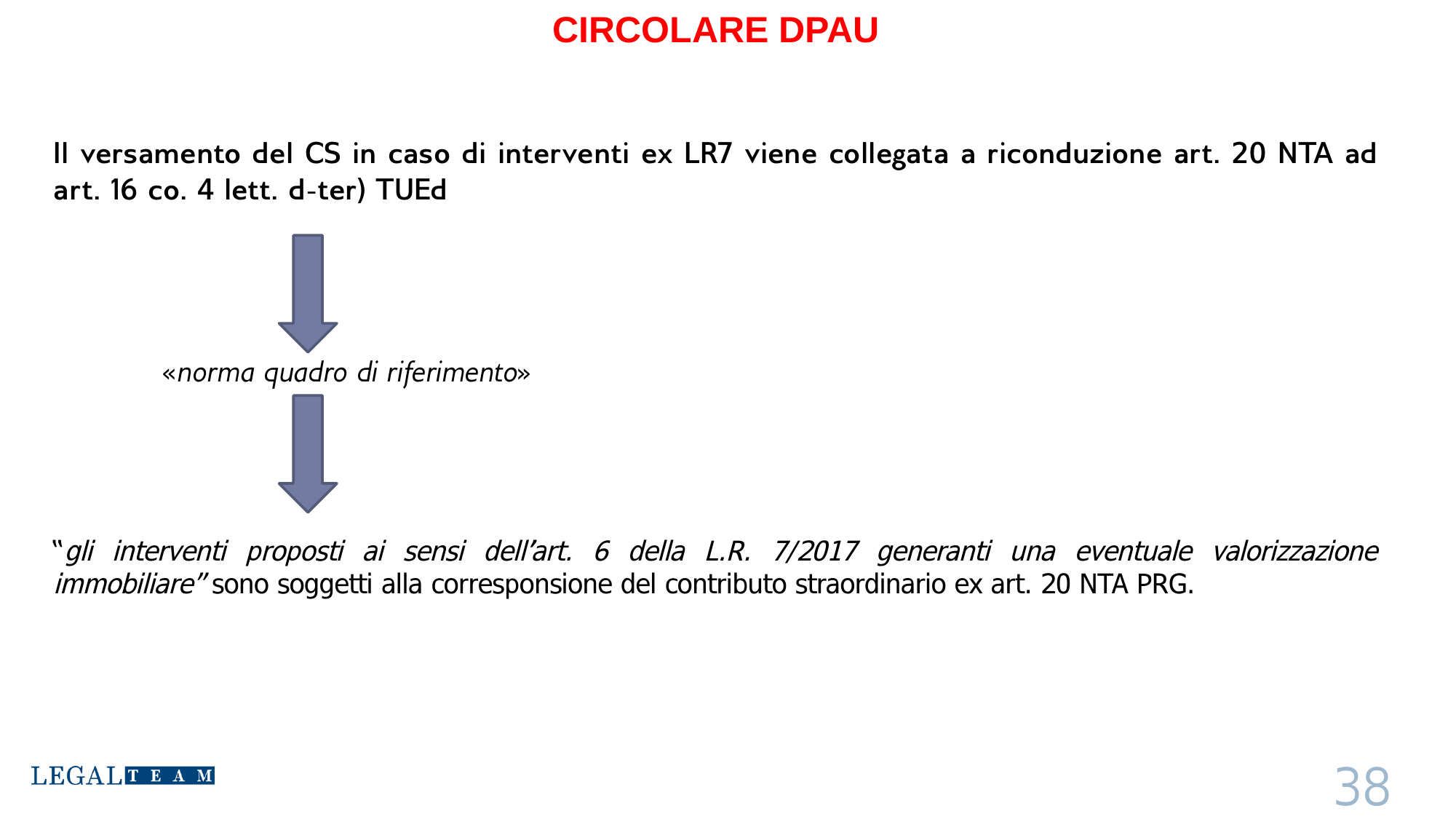

# CIRCOLARE DPAU

Il versamento del CS in caso di interventi ex LR7 viene collegata a riconduzione art. 20 NTA ad art. 16 co. 4 lett. d-ter) TUEd

	«norma quadro di riferimento»

“gli interventi proposti ai sensi dell’art. 6 della L.R. 7/2017 generanti una eventuale valorizzazione immobiliare” sono soggetti alla corresponsione del contributo straordinario ex art. 20 NTA PRG.

38